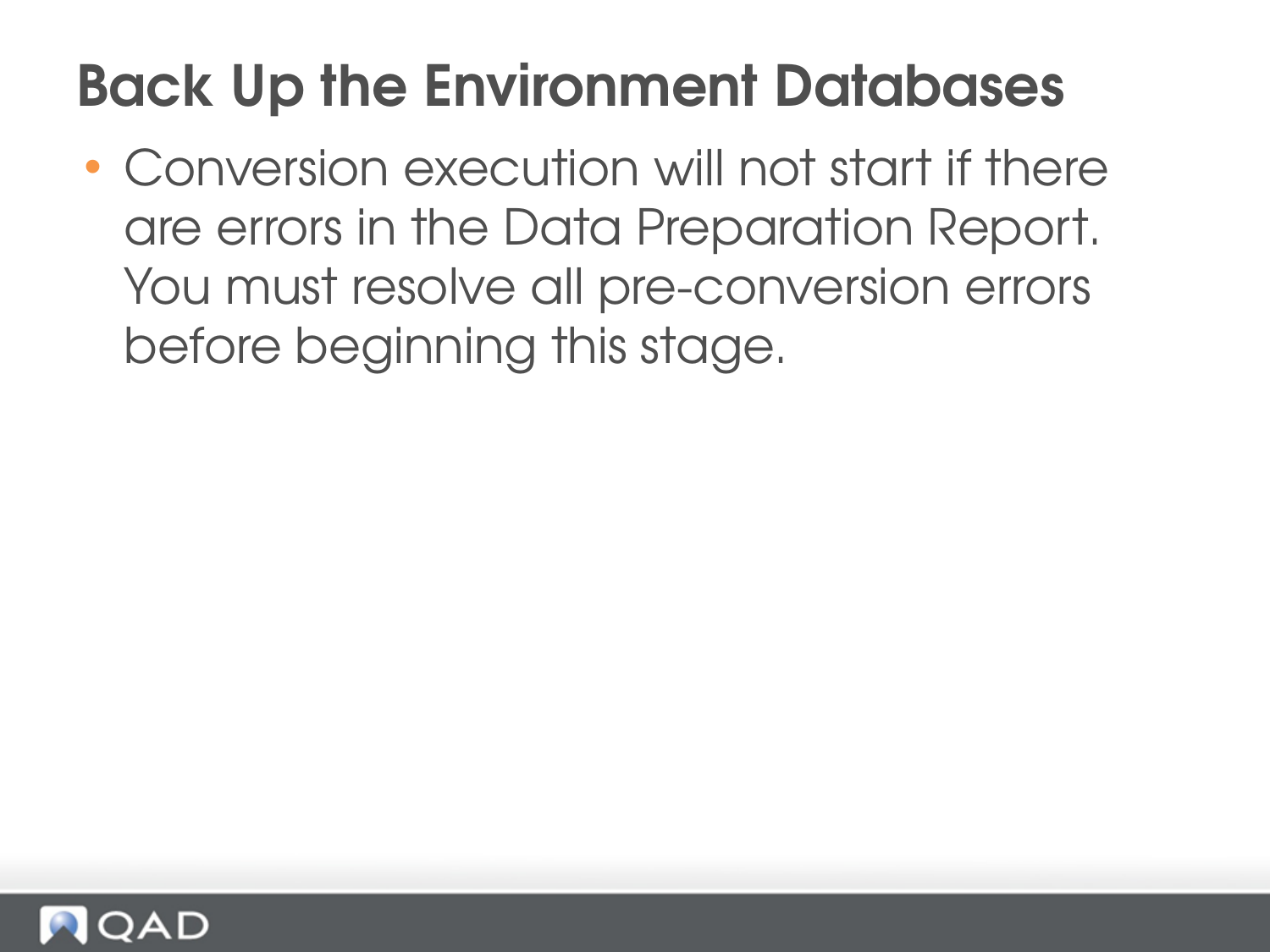

# Back Up the Environment Databases
Conversion execution will not start if there are errors in the Data Preparation Report. You must resolve all pre-conversion errors before beginning this stage.